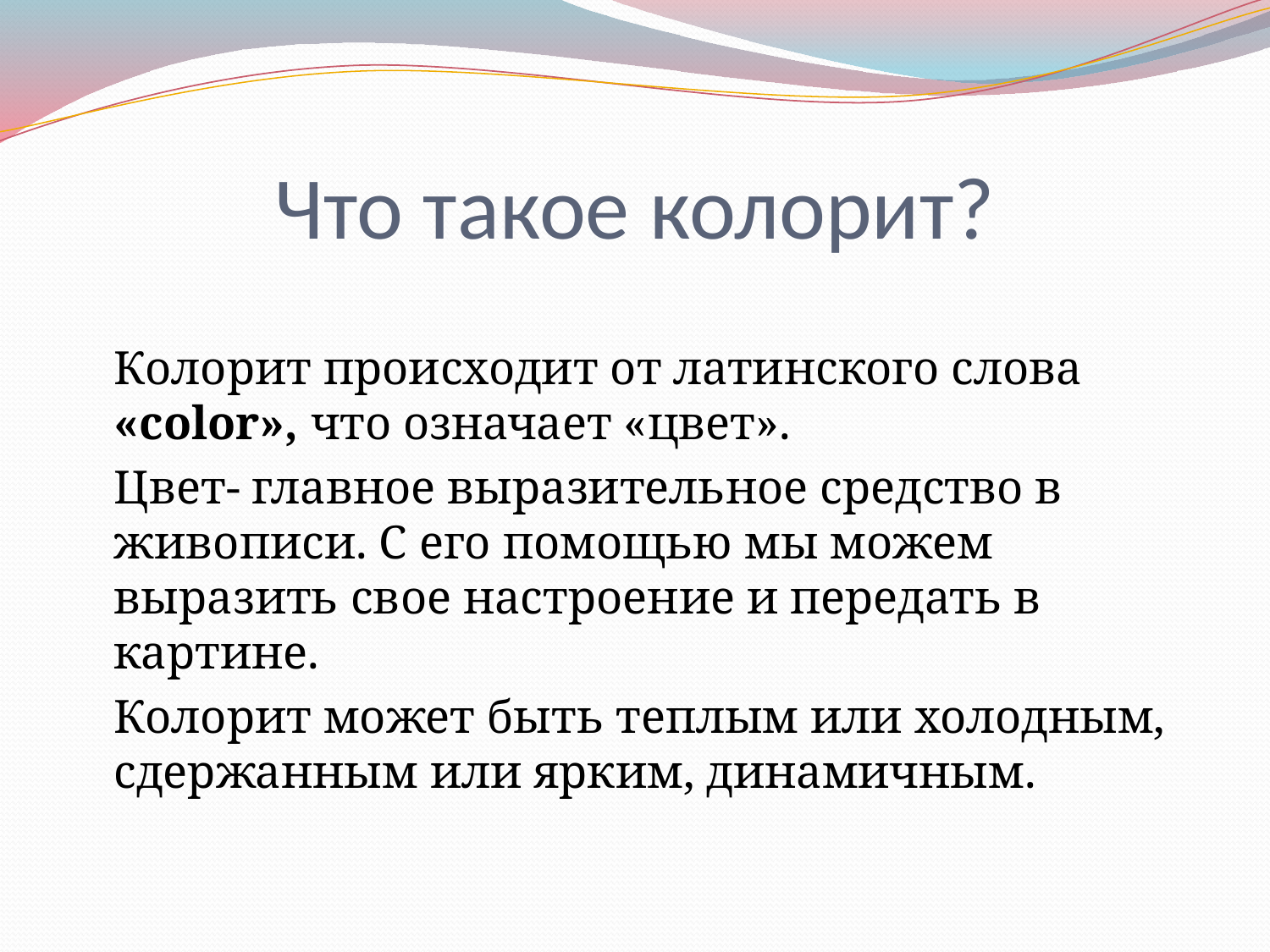

# Что такое колорит?

	Колорит происходит от латинского слова «color», что означает «цвет».
	Цвет- главное выразительное средство в живописи. С его помощью мы можем выразить свое настроение и передать в картине.
	Колорит может быть теплым или холодным, сдержанным или ярким, динамичным.